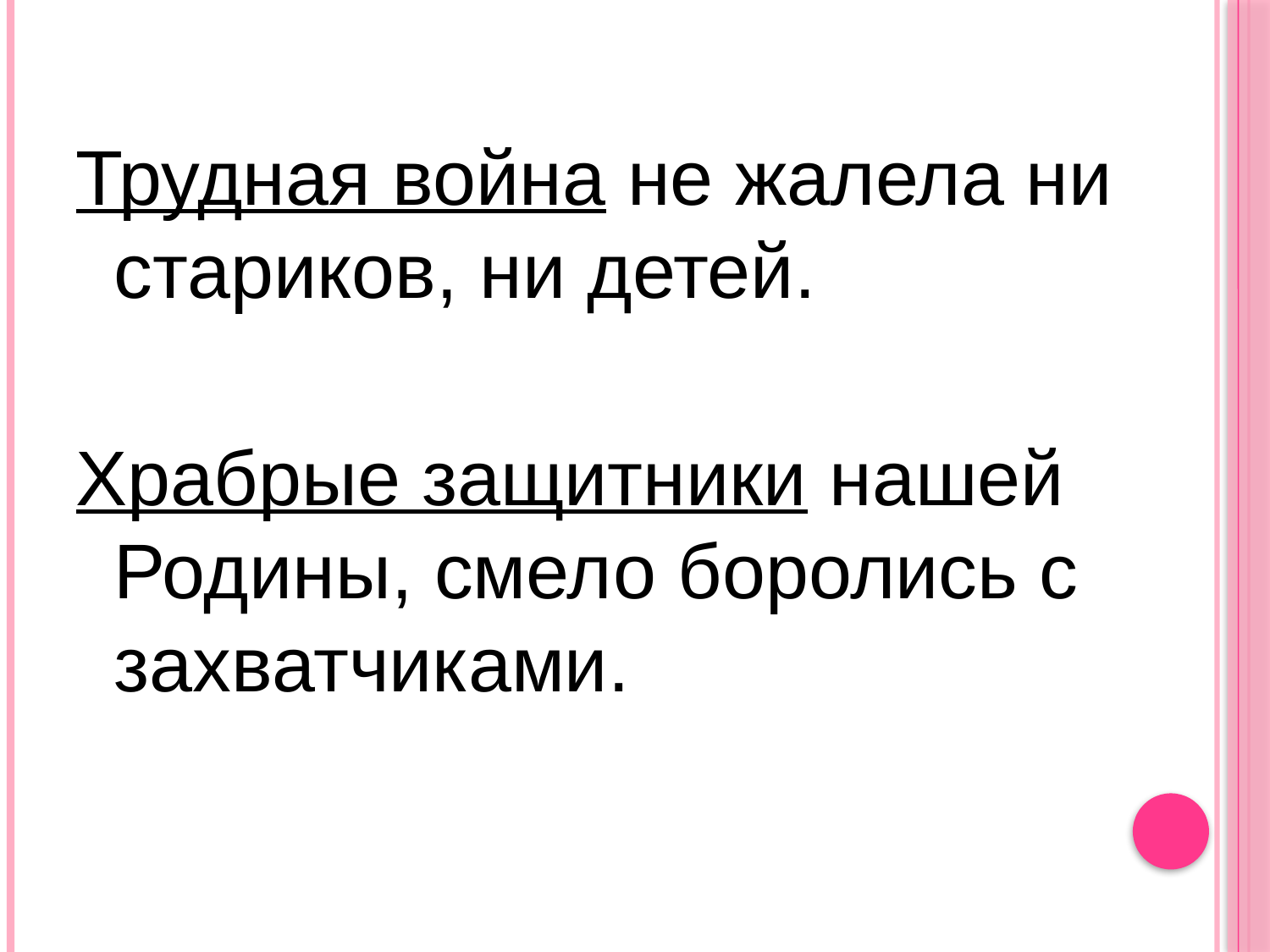

Трудная война не жалела ни стариков, ни детей.

Храбрые защитники нашей Родины, смело боролись с захватчиками.